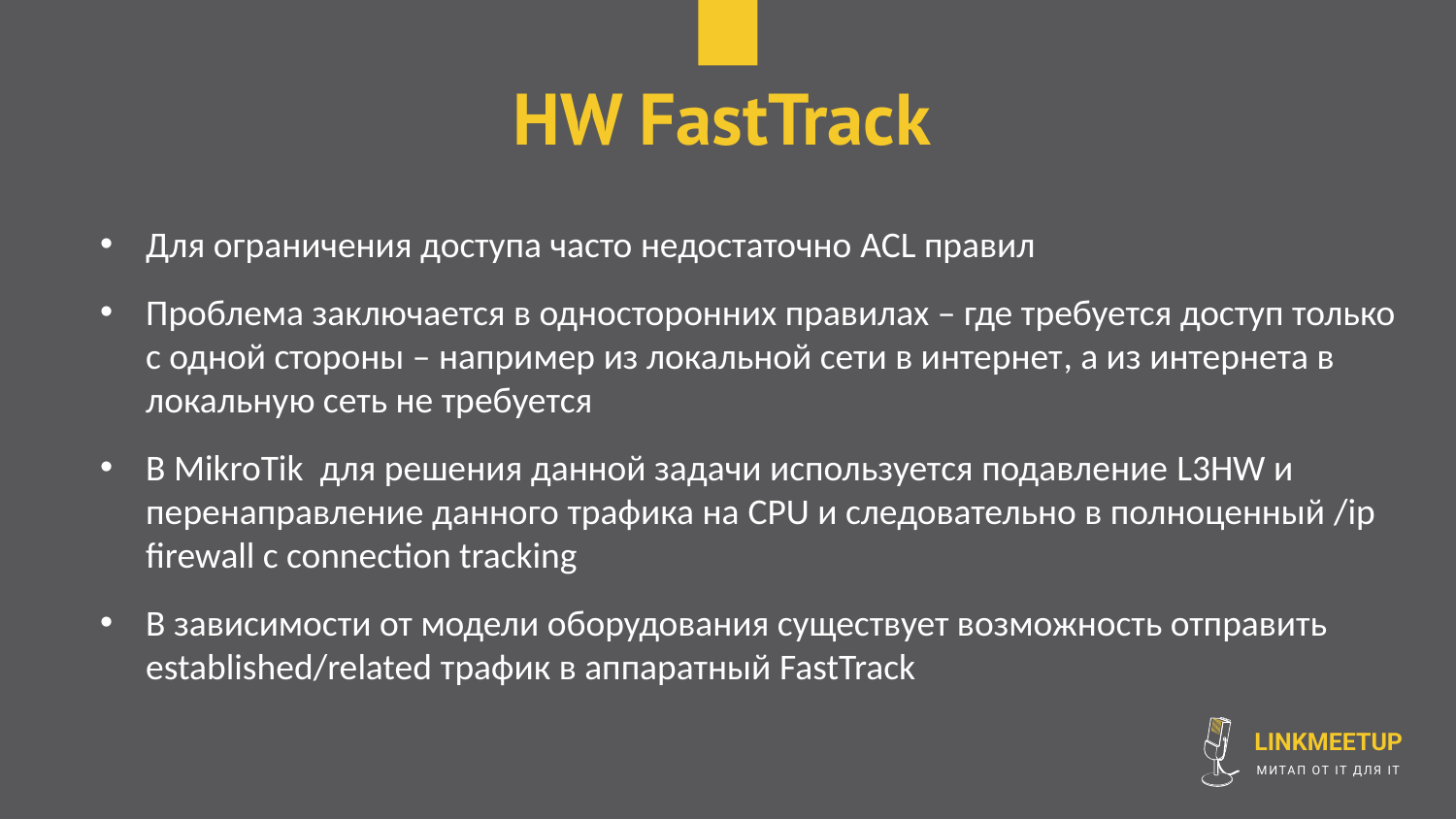

HW FastTrack

Для ограничения доступа часто недостаточно ACL правил
Проблема заключается в односторонних правилах – где требуется доступ только с одной стороны – например из локальной сети в интернет, а из интернета в локальную сеть не требуется
В MikroTik  для решения данной задачи используется подавление L3HW и перенаправление данного трафика на CPU и следовательно в полноценный /ip firewall с connection tracking
В зависимости от модели оборудования существует возможность отправить established/related трафик в аппаратный FastTrack

LINKMEETUP
МИТАП ОТ IT ДЛЯ IT